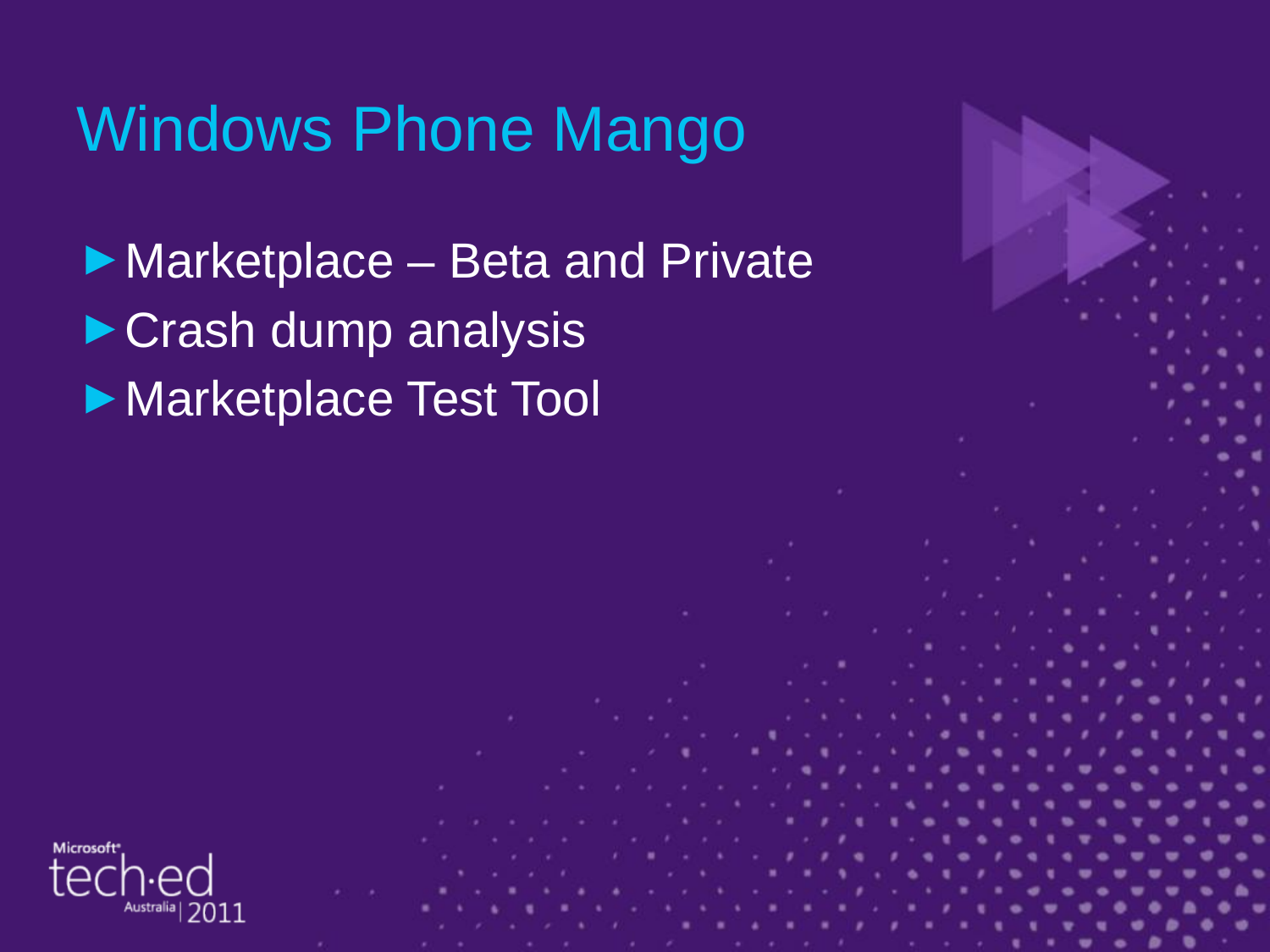

# Windows Phone Mango
Marketplace – Beta and Private
Crash dump analysis
Marketplace Test Tool